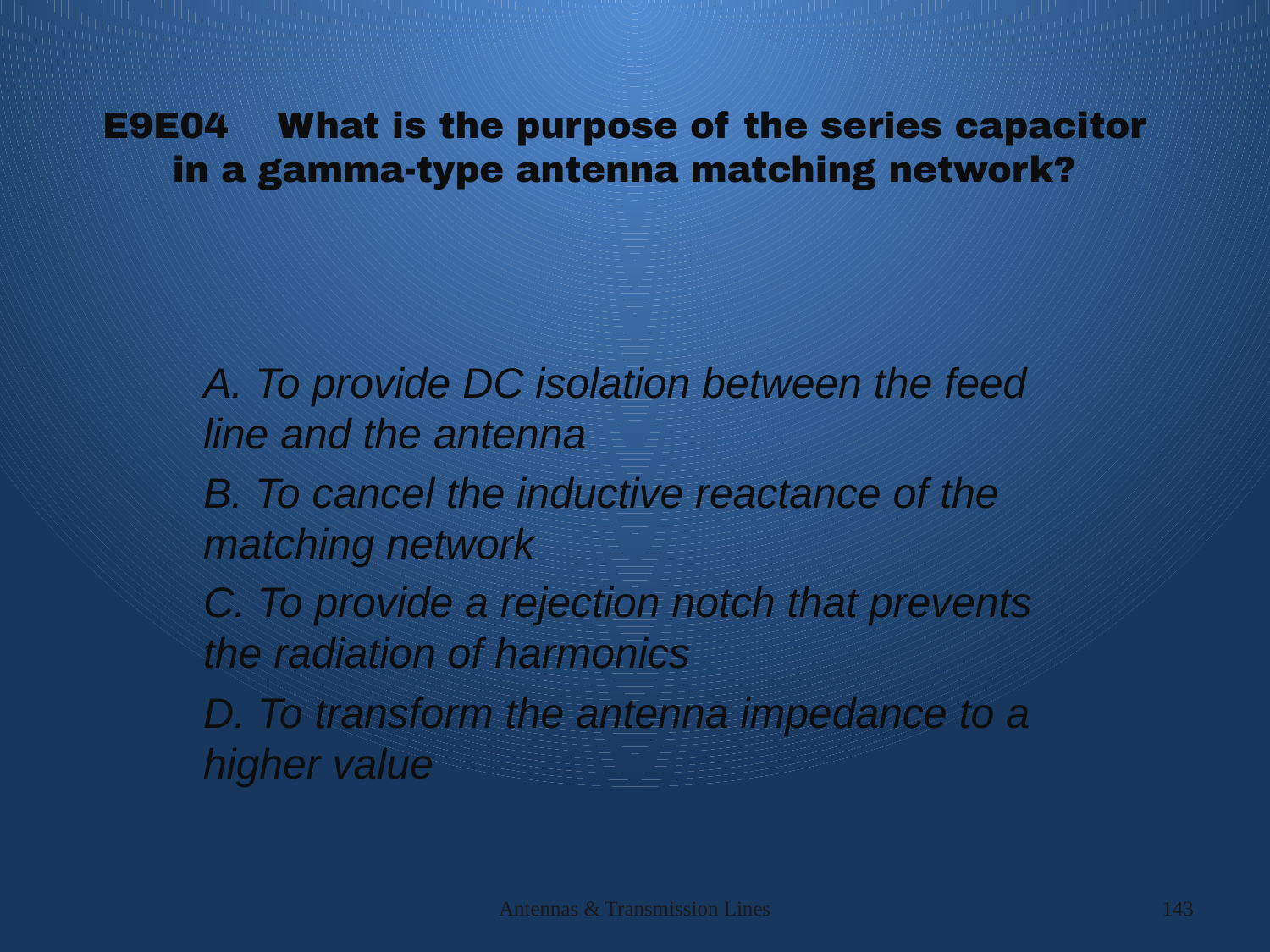

# E9E04    What is the purpose of the series capacitor in a gamma-type antenna matching network?
A. To provide DC isolation between the feed line and the antenna
B. To cancel the inductive reactance of the matching network
C. To provide a rejection notch that prevents the radiation of harmonics
D. To transform the antenna impedance to a higher value
Antennas & Transmission Lines
143